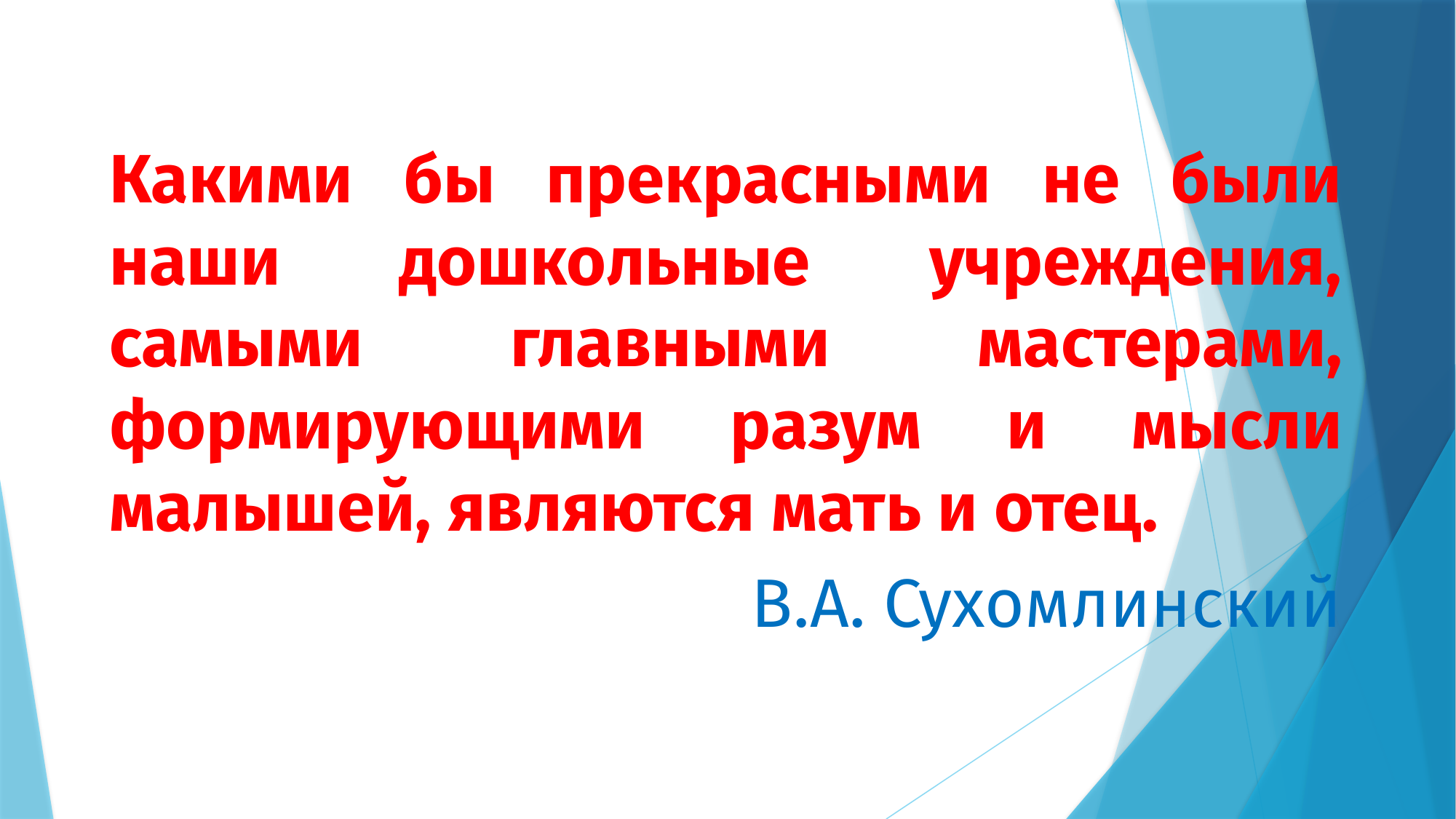

Какими бы прекрасными не были наши дошкольные учреждения, самыми главными мастерами, формирующими разум и мысли малышей, являются мать и отец.
В.А. Сухомлинский